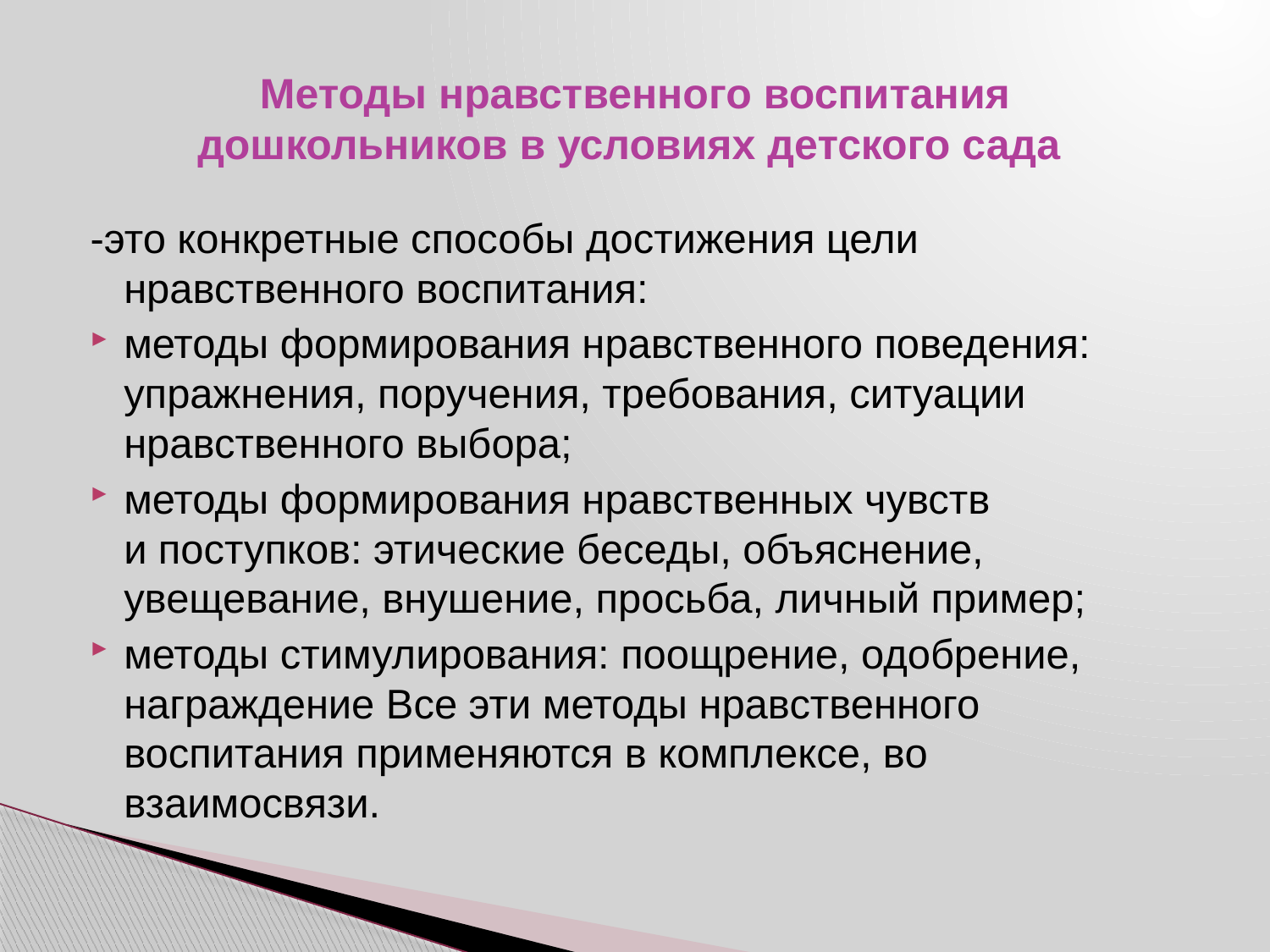

# Методы нравственного воспитания дошкольников в условиях детского сада
-это конкретные способы достижения цели нравственного воспитания:
методы формирования нравственного поведения: упражнения, поручения, требования, ситуации нравственного выбора;
методы формирования нравственных чувств и поступков: этические беседы, объяснение, увещевание, внушение, просьба, личный пример;
методы стимулирования: поощрение, одобрение, награждение Все эти методы нравственного  воспитания применяются в комплексе, во взаимосвязи.